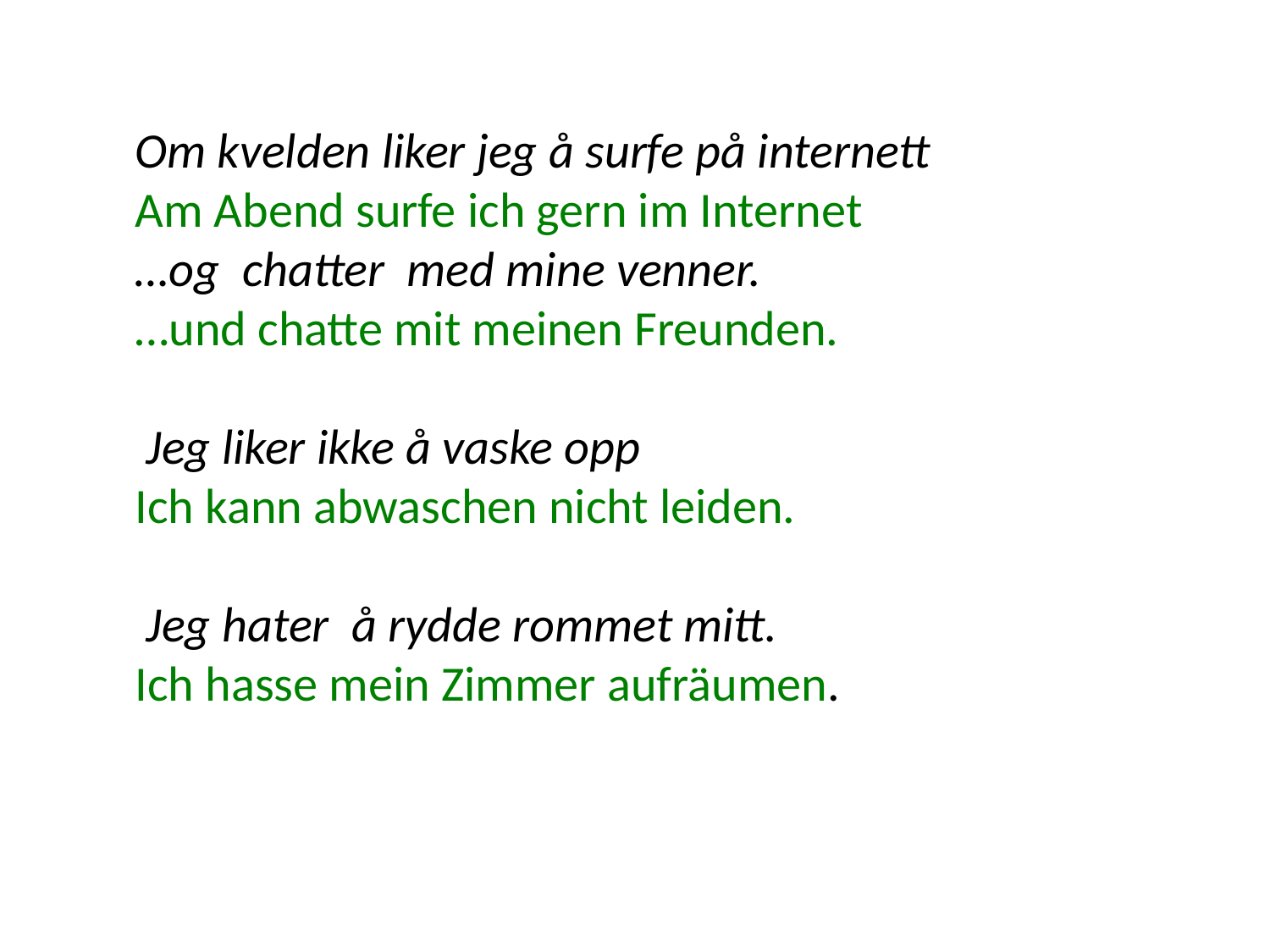

Om kvelden liker jeg å surfe på internett
Am Abend surfe ich gern im Internet
…og  chatter  med mine venner.
…und chatte mit meinen Freunden.

 Jeg liker ikke å vaske opp
Ich kann abwaschen nicht leiden.

 Jeg hater  å rydde rommet mitt.
Ich hasse mein Zimmer aufräumen.